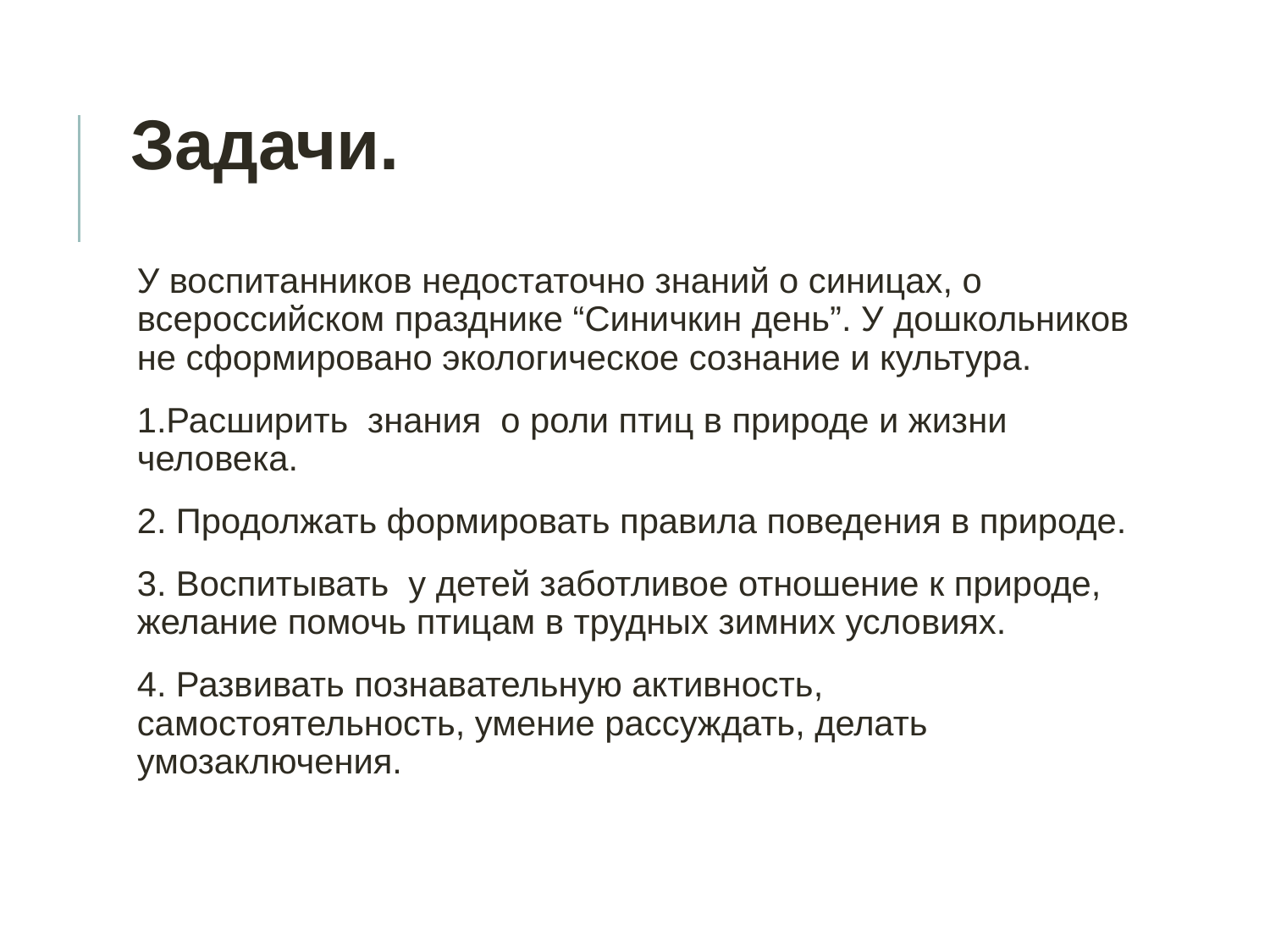

Задачи.
У воспитанников недостаточно знаний о синицах, о всероссийском празднике “Синичкин день”. У дошкольников не сформировано экологическое сознание и культура.
1.Расширить  знания  о роли птиц в природе и жизни человека.
2. Продолжать формировать правила поведения в природе.
3. Воспитывать  у детей заботливое отношение к природе, желание помочь птицам в трудных зимних условиях.
4. Развивать познавательную активность, самостоятельность, умение рассуждать, делать умозаключения.